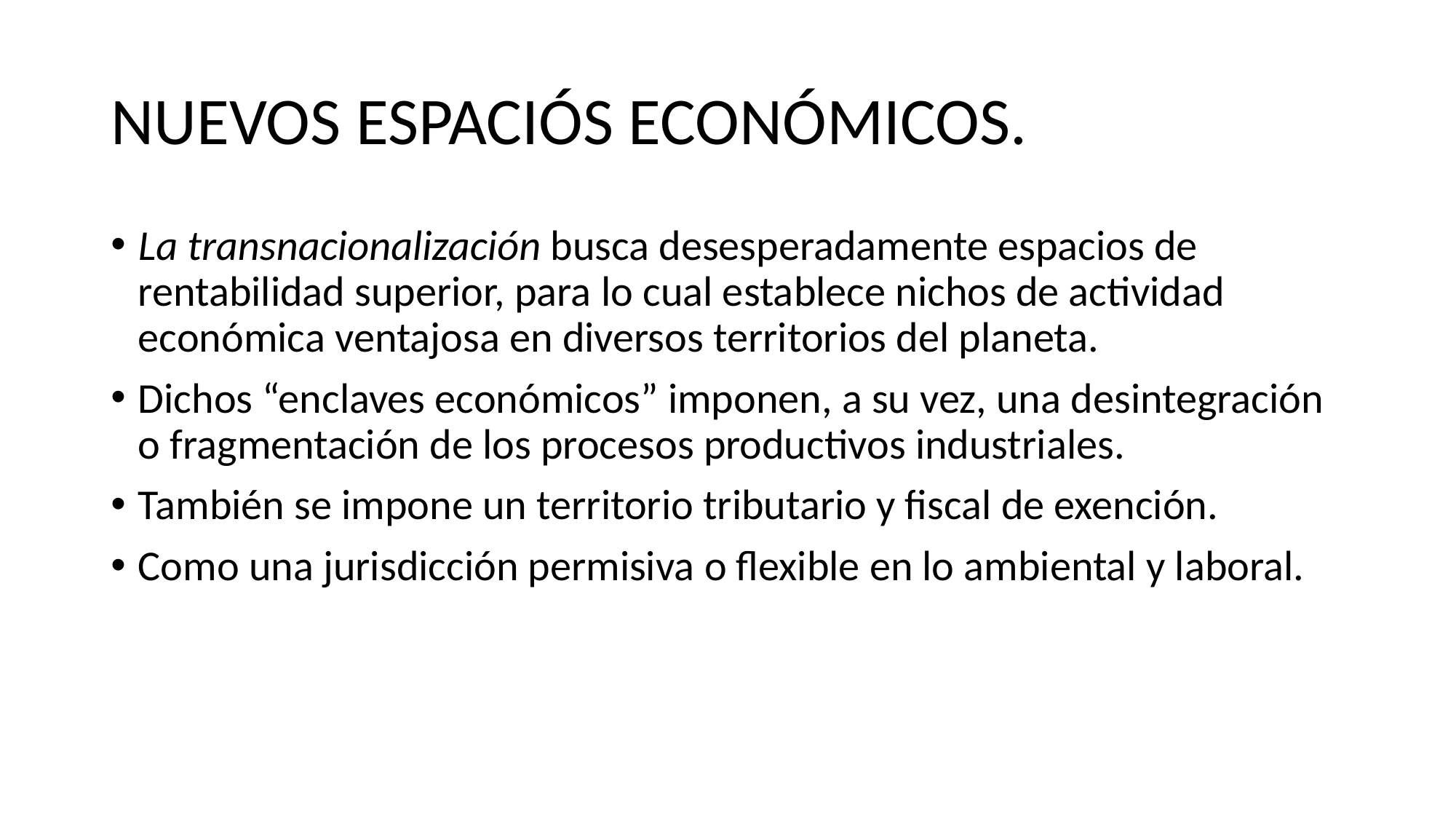

# NUEVOS ESPACIÓS ECONÓMICOS.
La transnacionalización busca desesperadamente espacios de rentabilidad superior, para lo cual establece nichos de actividad económica ventajosa en diversos territorios del planeta.
Dichos “enclaves económicos” imponen, a su vez, una desintegración o fragmentación de los procesos productivos industriales.
También se impone un territorio tributario y fiscal de exención.
Como una jurisdicción permisiva o flexible en lo ambiental y laboral.